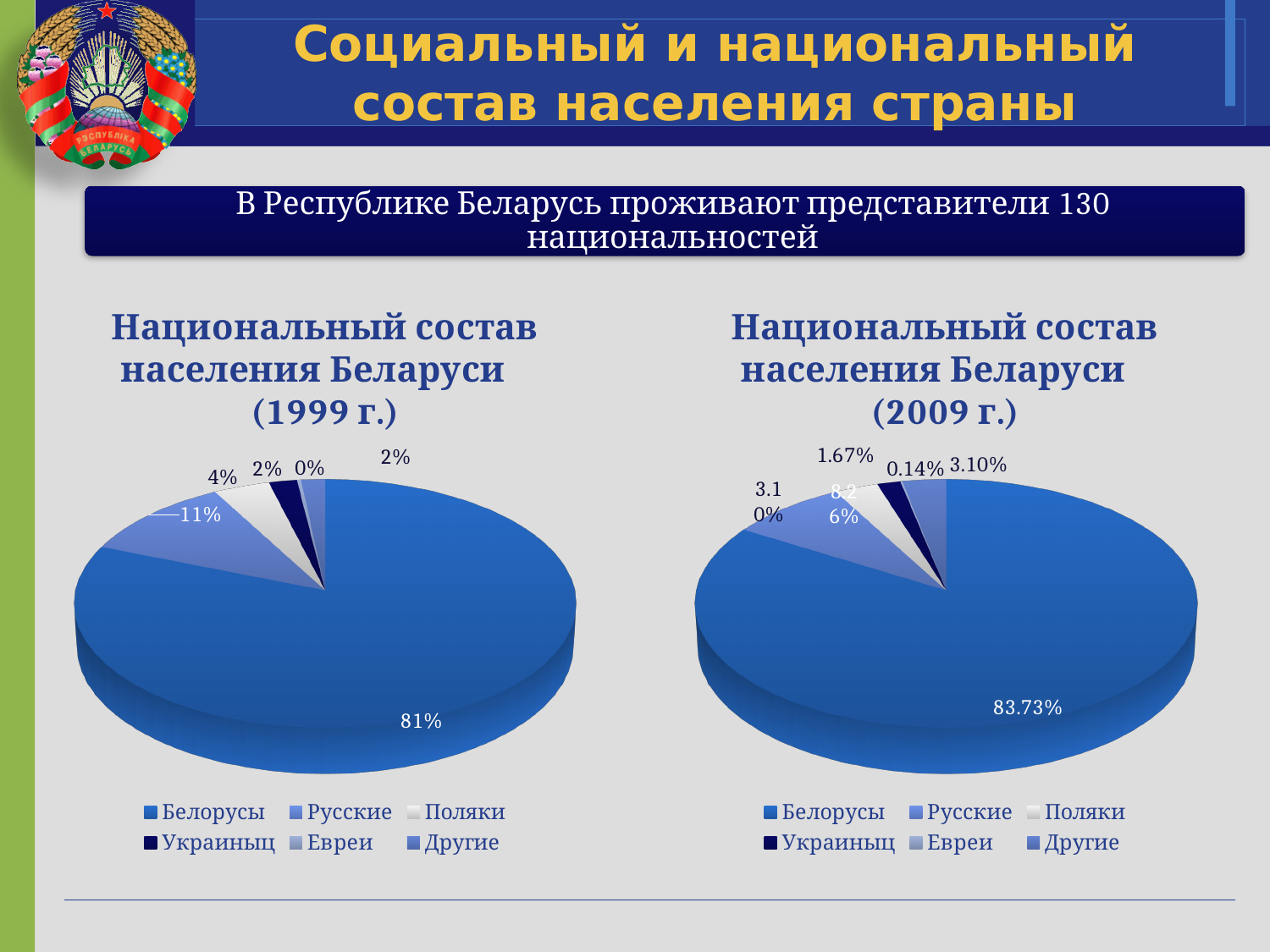

# Социальный и национальный состав населения страны

В Республике Беларусь проживают представители 130 национальностей

[unsupported chart]

[unsupported chart]